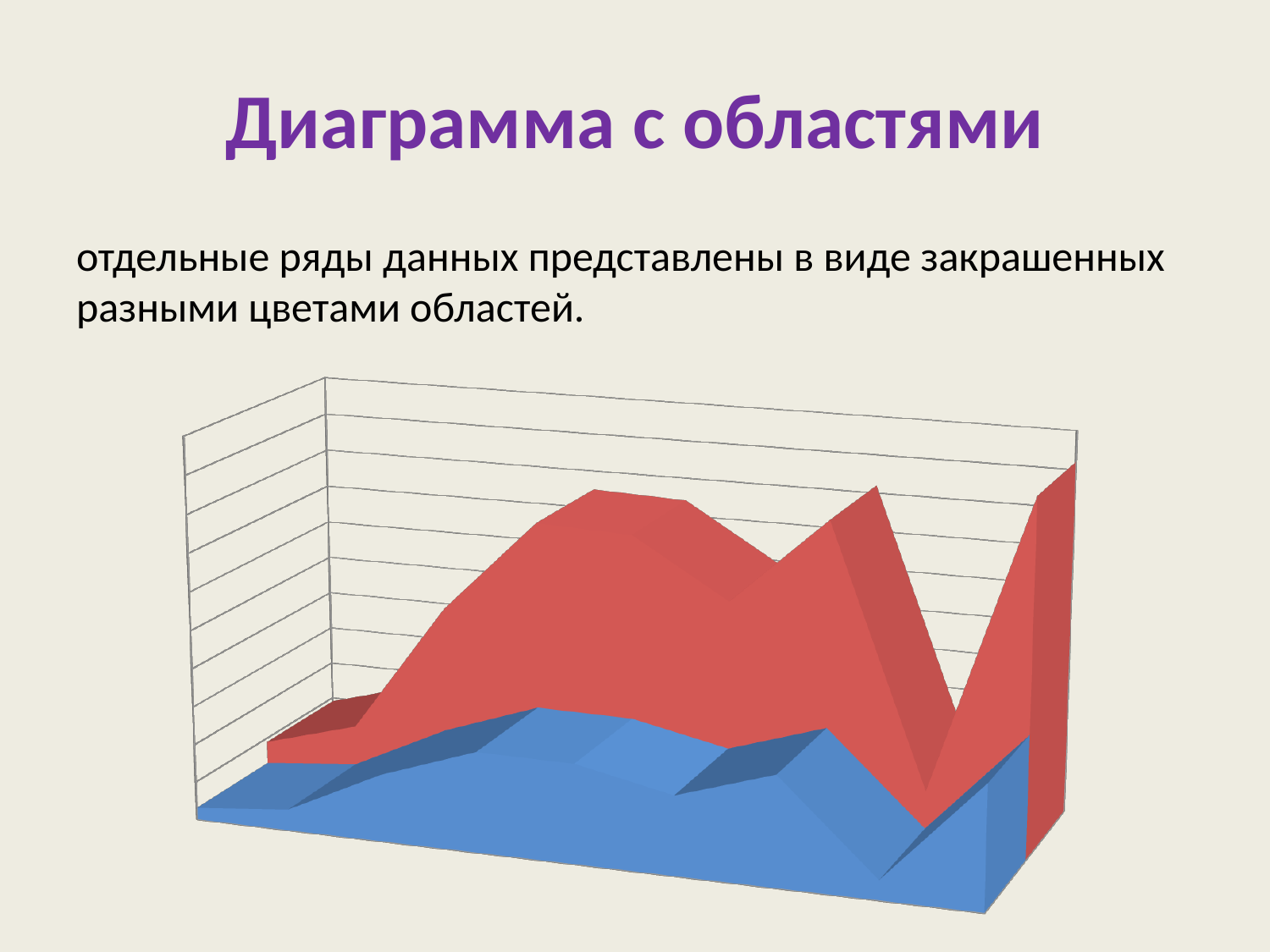

# Диаграмма с областями
отдельные ряды данных представлены в виде закрашенных разными цветами областей.

[unsupported chart]